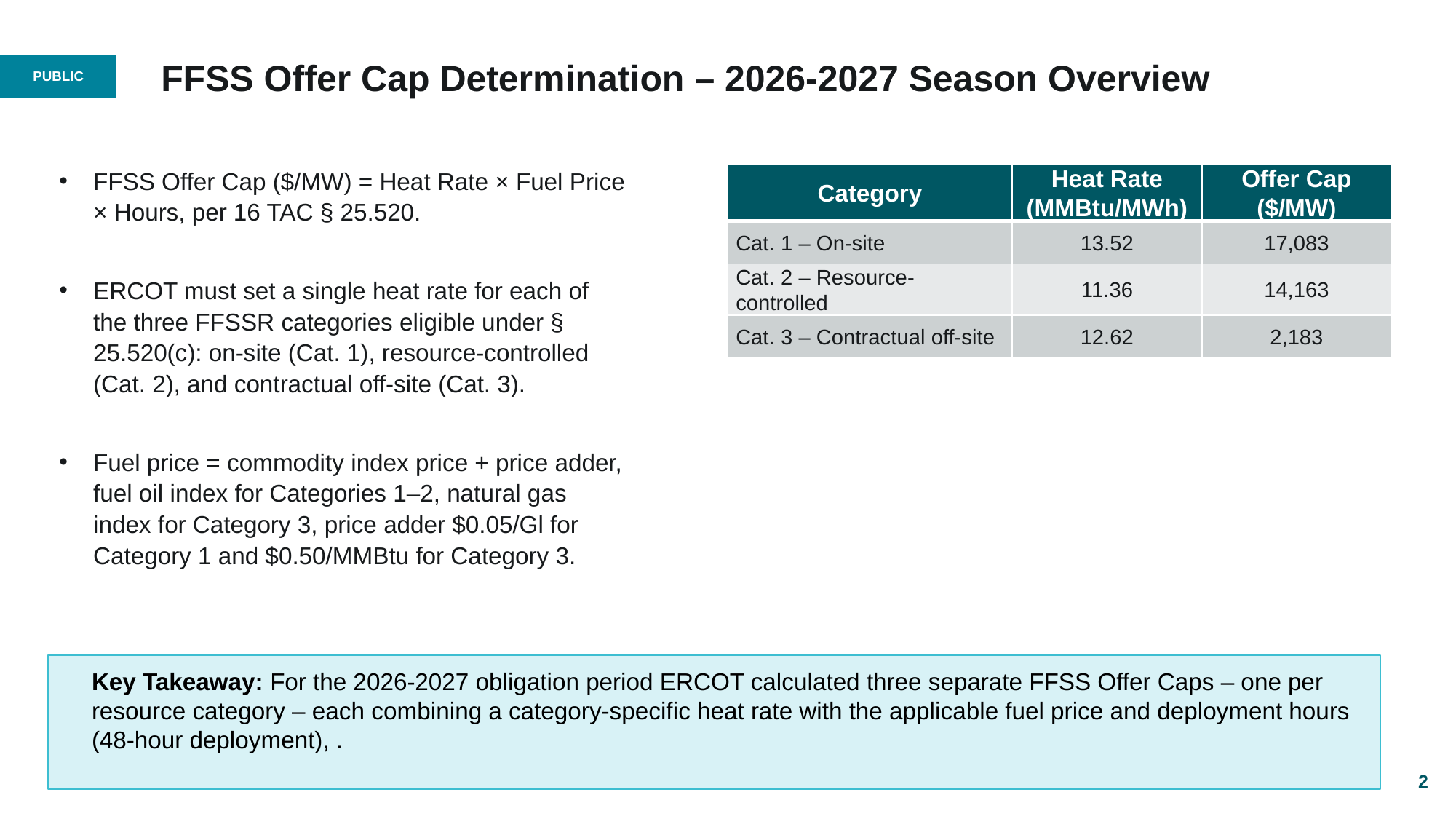

# FFSS Offer Cap Determination – 2026-2027 Season Overview
| Category | Heat Rate (MMBtu/MWh) | Offer Cap ($/MW) |
| --- | --- | --- |
| Cat. 1 – On-site | 13.52 | 17,083 |
| Cat. 2 – Resource-controlled | 11.36 | 14,163 |
| Cat. 3 – Contractual off-site | 12.62 | 2,183 |
FFSS Offer Cap ($/MW) = Heat Rate × Fuel Price × Hours, per 16 TAC § 25.520.

ERCOT must set a single heat rate for each of the three FFSSR categories eligible under § 25.520(c): on-site (Cat. 1), resource-controlled (Cat. 2), and contractual off-site (Cat. 3).

Fuel price = commodity index price + price adder, fuel oil index for Categories 1–2, natural gas index for Category 3, price adder $0.05/Gl for Category 1 and $0.50/MMBtu for Category 3.
Key Takeaway: For the 2026-2027 obligation period ERCOT calculated three separate FFSS Offer Caps – one per resource category – each combining a category-specific heat rate with the applicable fuel price and deployment hours (48-hour deployment), .

2